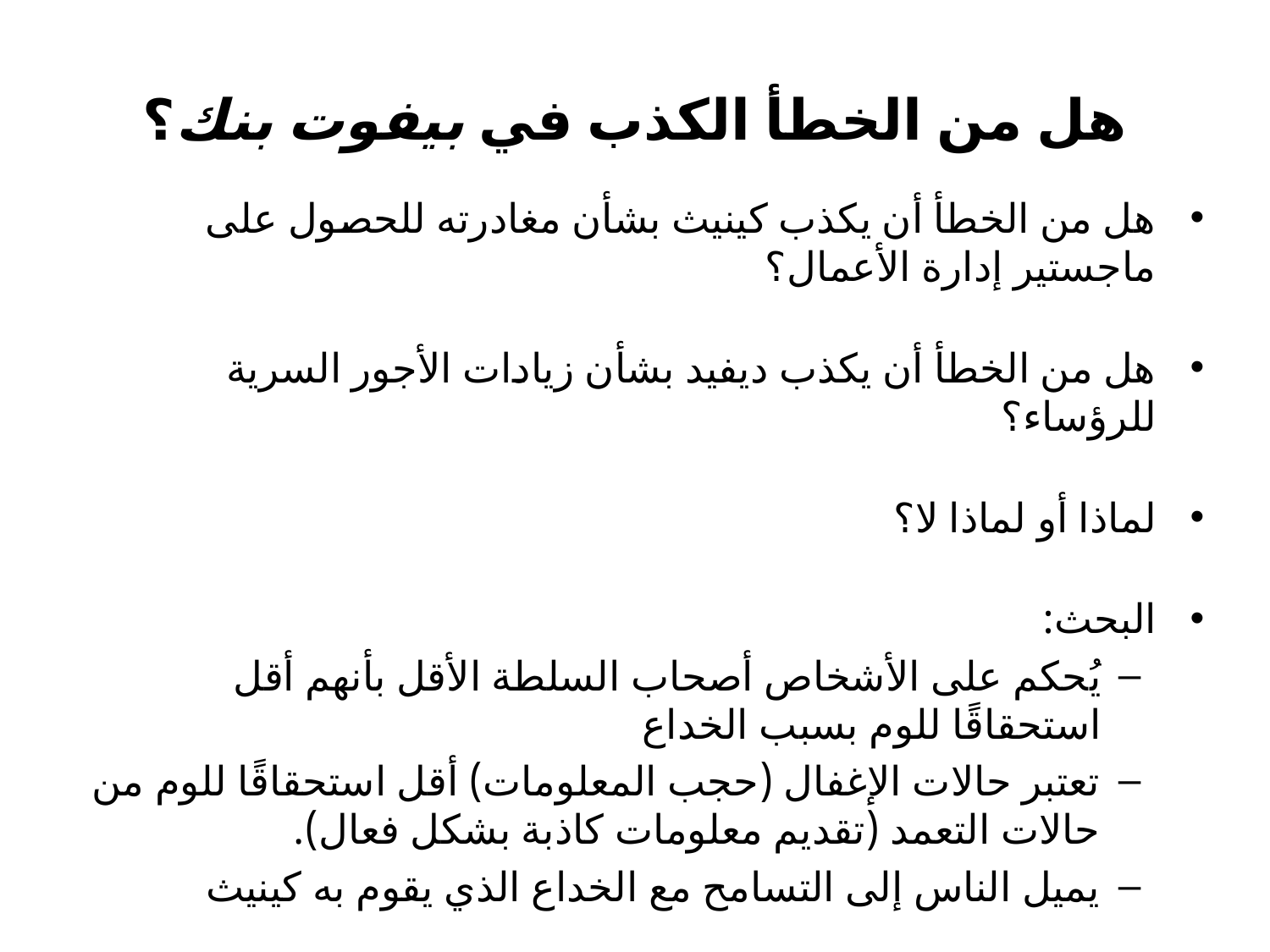

# هل من الخطأ الكذب في بيفوت بنك؟
هل من الخطأ أن يكذب كينيث بشأن مغادرته للحصول على ماجستير إدارة الأعمال؟

هل من الخطأ أن يكذب ديفيد بشأن زيادات الأجور السرية للرؤساء؟

لماذا أو لماذا لا؟

البحث:
يُحكم على الأشخاص أصحاب السلطة الأقل بأنهم أقل استحقاقًا للوم بسبب الخداع
تعتبر حالات الإغفال (حجب المعلومات) أقل استحقاقًا للوم من حالات التعمد (تقديم معلومات كاذبة بشكل فعال).
يميل الناس إلى التسامح مع الخداع الذي يقوم به كينيث